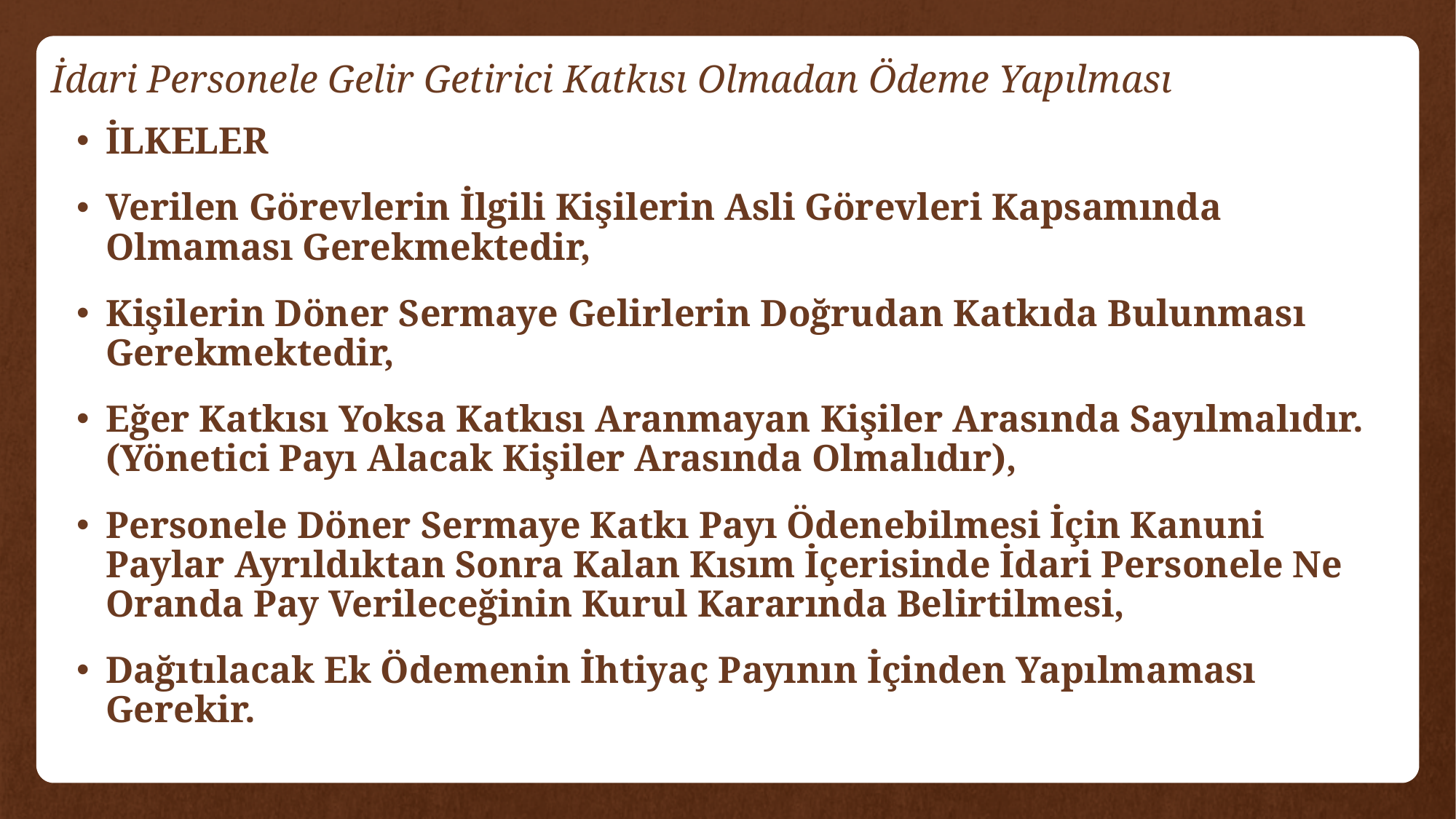

# İdari Personele Gelir Getirici Katkısı Olmadan Ödeme Yapılması
İLKELER
Verilen Görevlerin İlgili Kişilerin Asli Görevleri Kapsamında Olmaması Gerekmektedir,
Kişilerin Döner Sermaye Gelirlerin Doğrudan Katkıda Bulunması Gerekmektedir,
Eğer Katkısı Yoksa Katkısı Aranmayan Kişiler Arasında Sayılmalıdır.(Yönetici Payı Alacak Kişiler Arasında Olmalıdır),
Personele Döner Sermaye Katkı Payı Ödenebilmesi İçin Kanuni Paylar Ayrıldıktan Sonra Kalan Kısım İçerisinde İdari Personele Ne Oranda Pay Verileceğinin Kurul Kararında Belirtilmesi,
Dağıtılacak Ek Ödemenin İhtiyaç Payının İçinden Yapılmaması Gerekir.